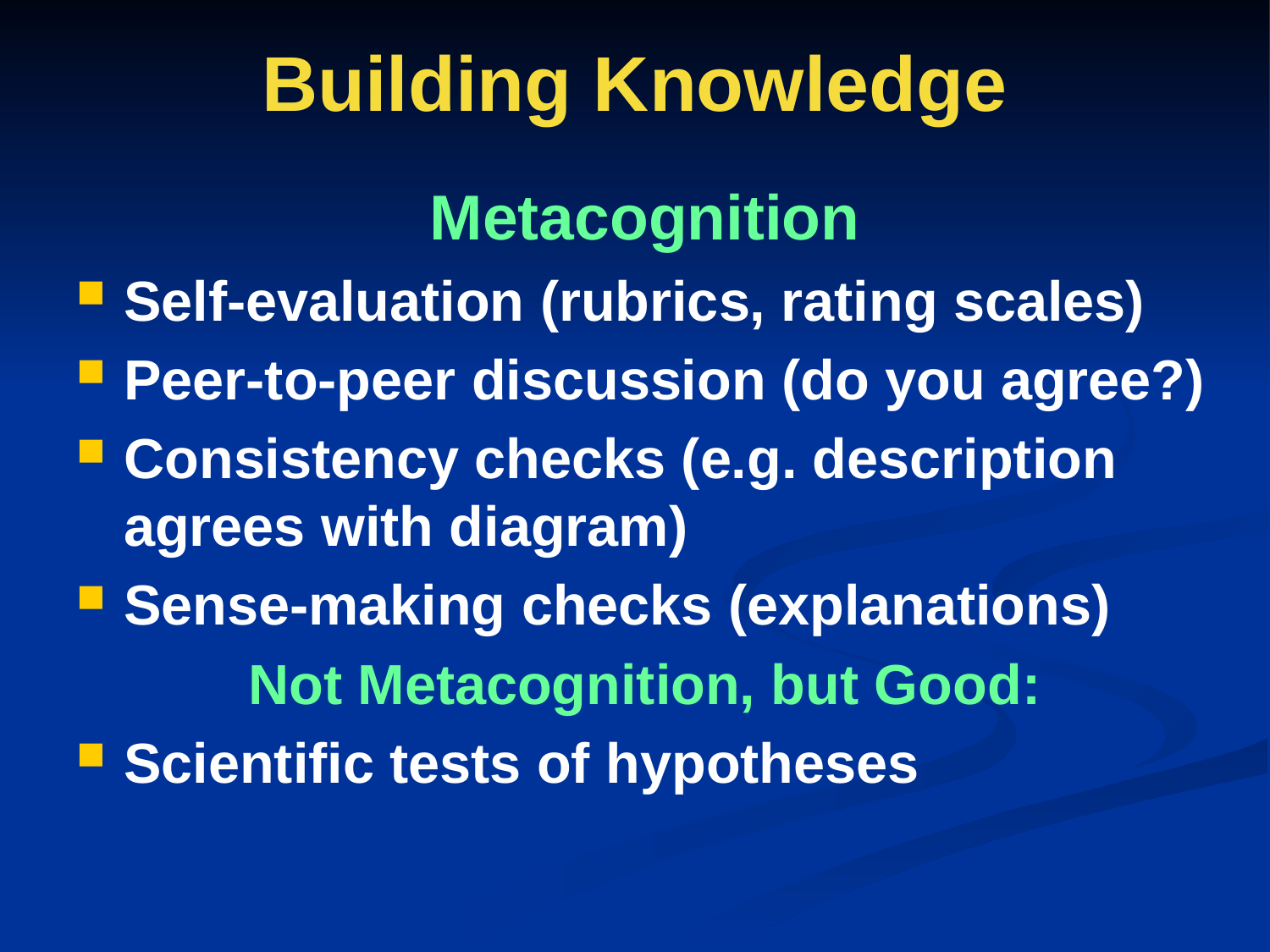

# Building Knowledge
Metacognition
Self-evaluation (rubrics, rating scales)
Peer-to-peer discussion (do you agree?)
Consistency checks (e.g. description agrees with diagram)
Sense-making checks (explanations)
Not Metacognition, but Good:
Scientific tests of hypotheses